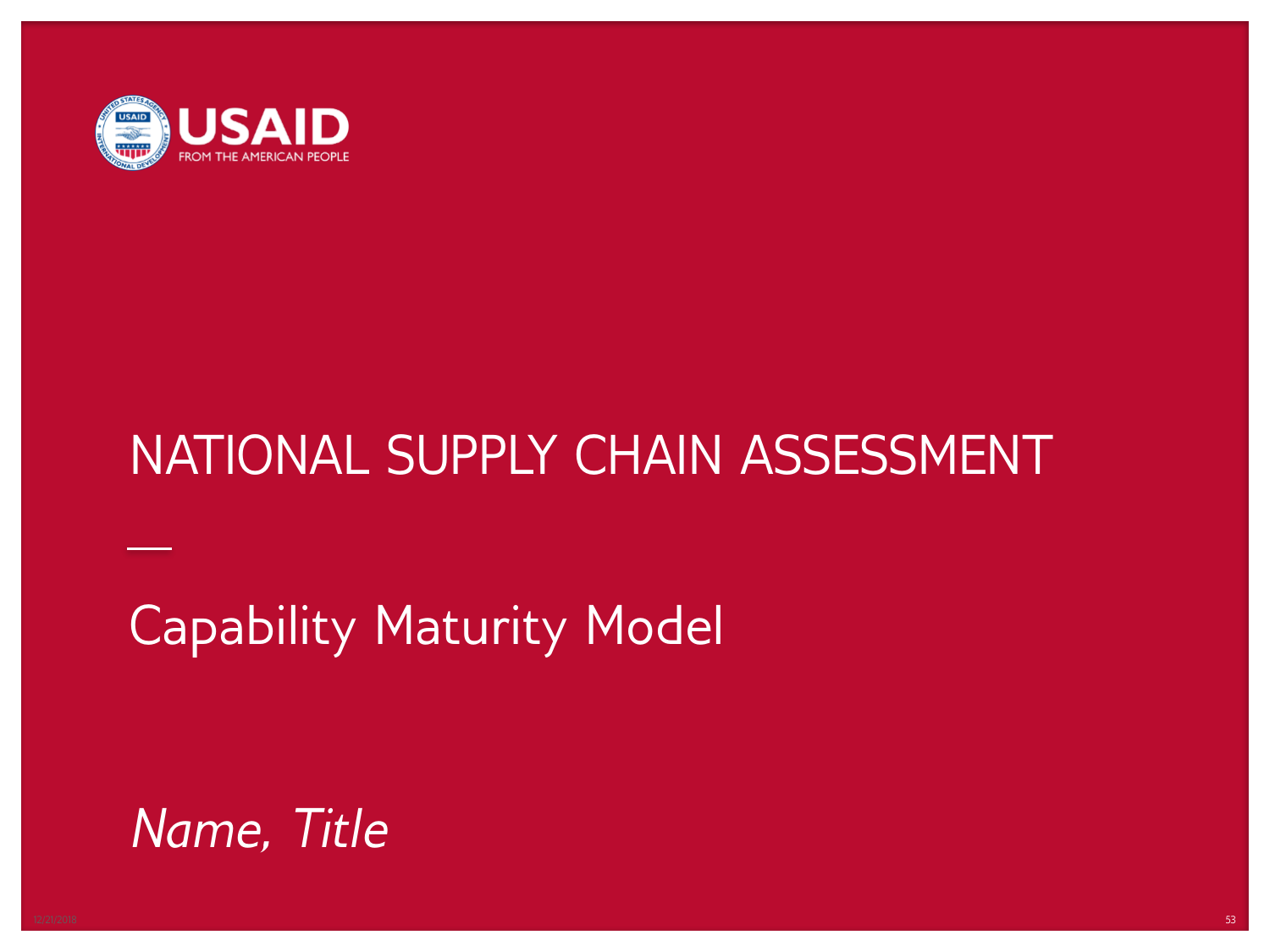

# Capability Maturity Model Name, Title
12/21/2018
53